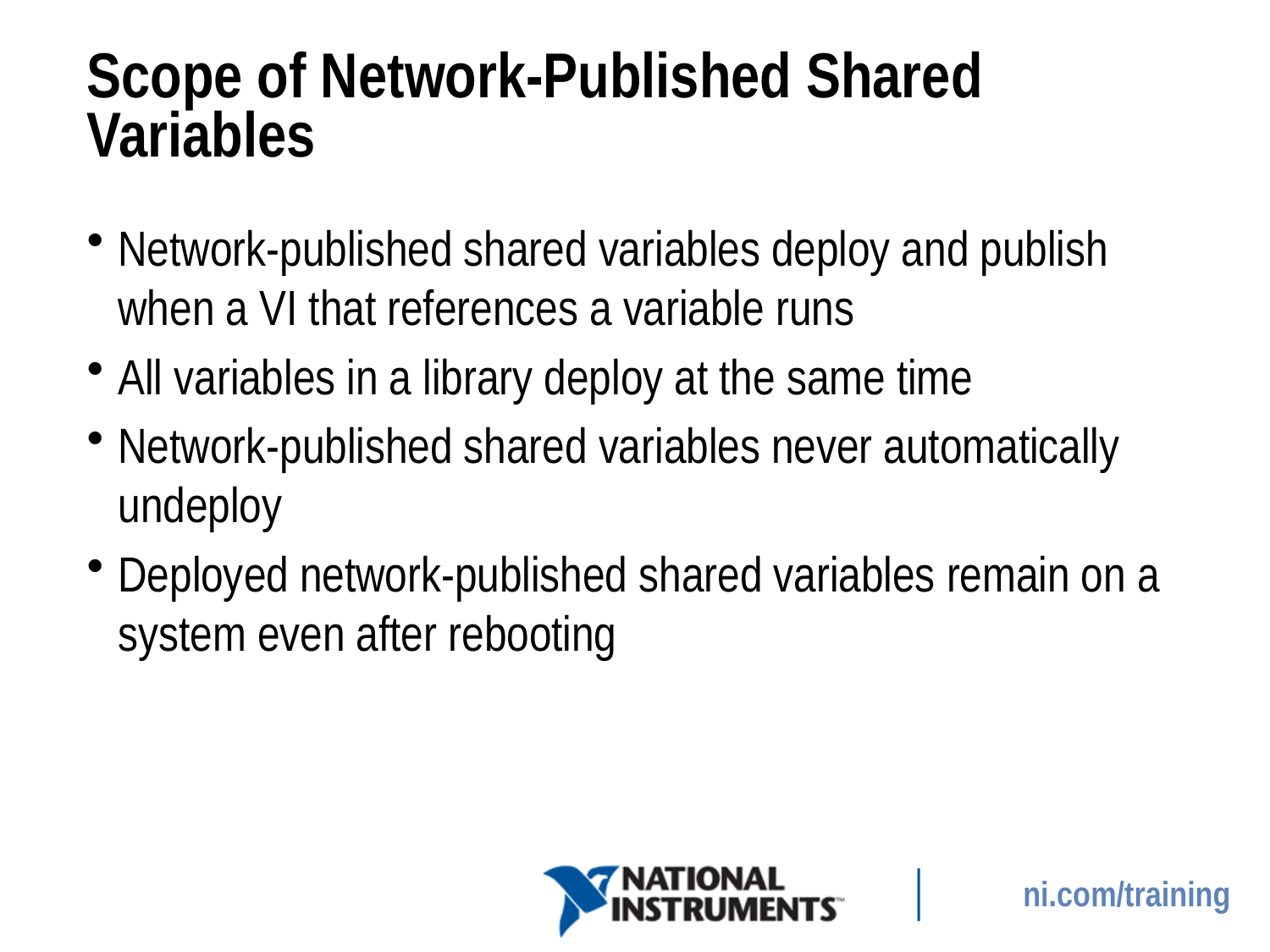

# Scope of Network-Published Shared Variables
Network-published shared variables deploy and publish when a VI that references a variable runs
All variables in a library deploy at the same time
Network-published shared variables never automatically undeploy
Deployed network-published shared variables remain on a system even after rebooting